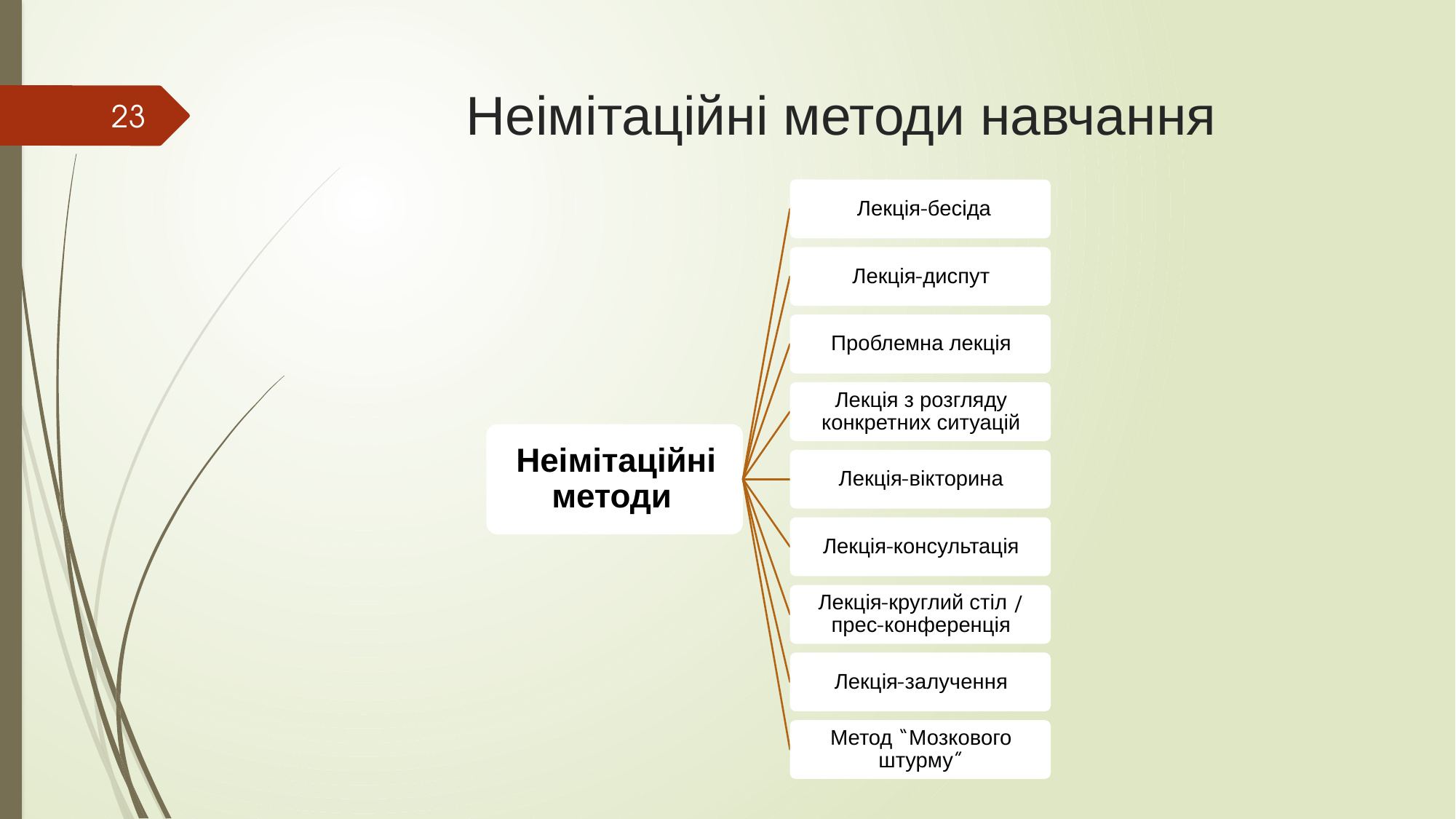

# Неімітаційні методи навчання
23
Неімітаційні методи

 Лекція-бесіда

Лекція-диспут

Проблемна лекція

Лекція з розгляду конкретних ситуацій

Лекція-вікторина

Лекція-консультація

Лекція-круглий стіл / прес-конференція

Лекція-залучення

Метод “Мозкового штурму”